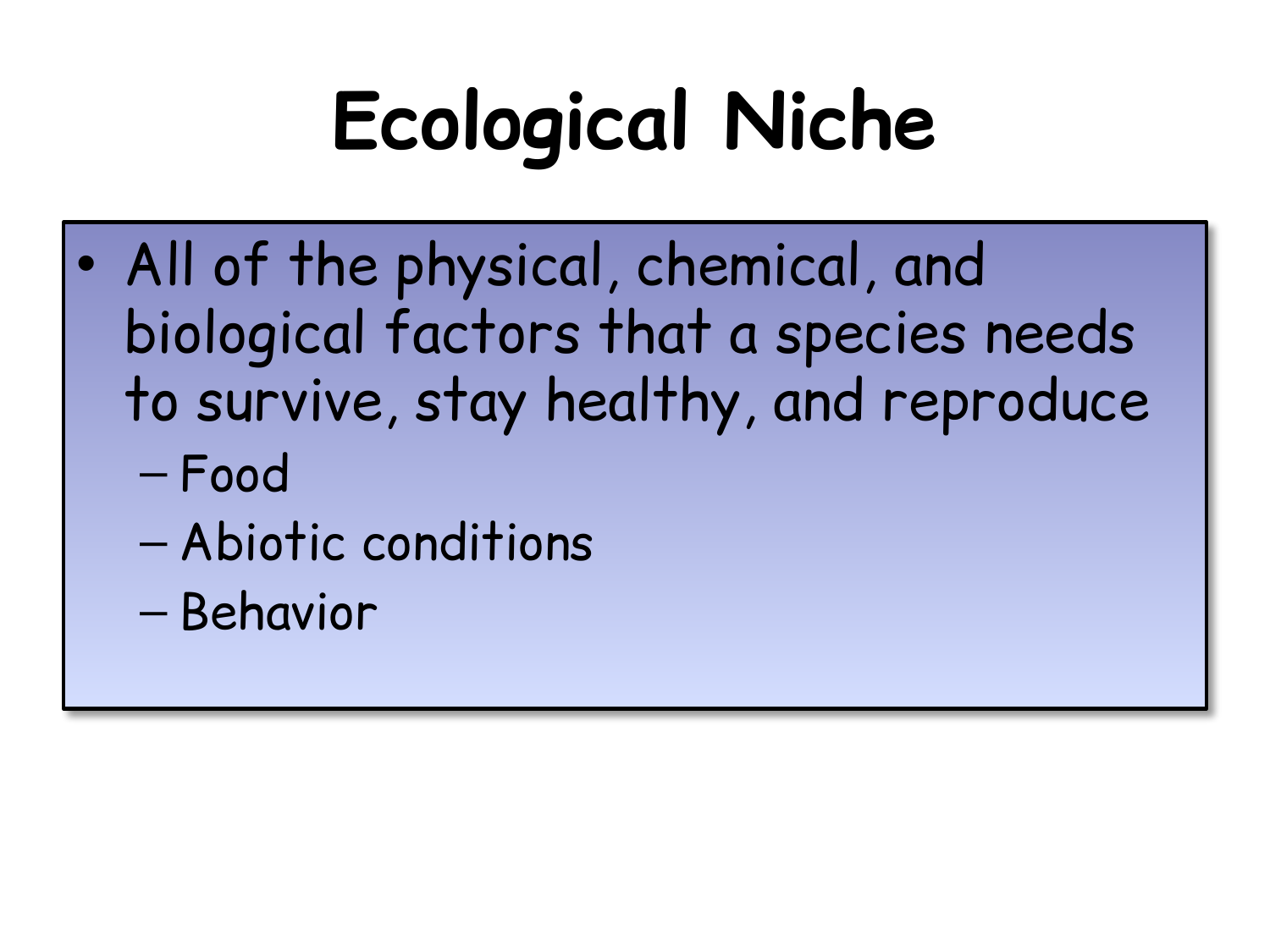

# Ecological Niche
All of the physical, chemical, and biological factors that a species needs to survive, stay healthy, and reproduce
Food
Abiotic conditions
Behavior